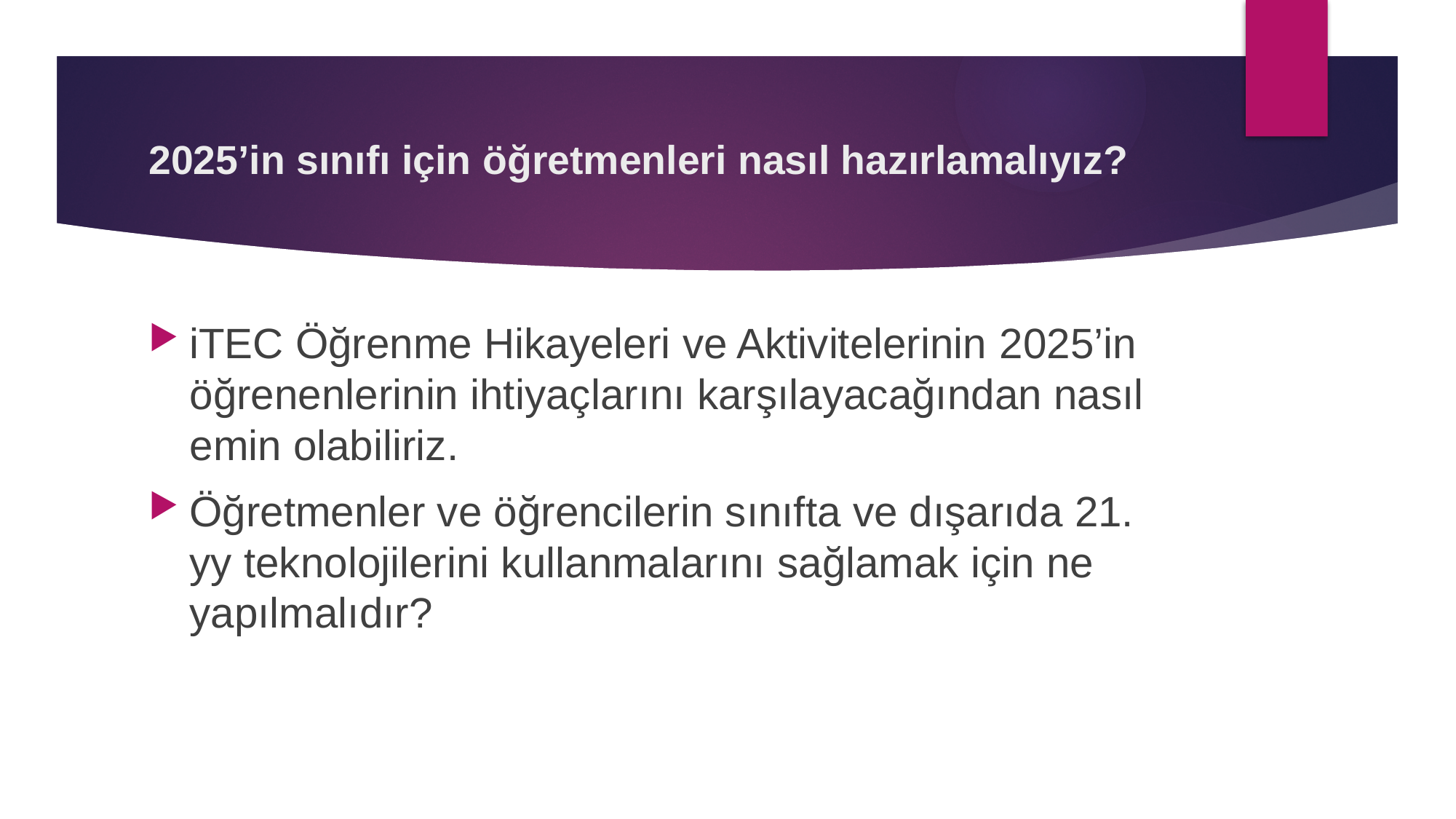

# 2025’in sınıfı için öğretmenleri nasıl hazırlamalıyız?
iTEC Öğrenme Hikayeleri ve Aktivitelerinin 2025’in öğrenenlerinin ihtiyaçlarını karşılayacağından nasıl emin olabiliriz.
Öğretmenler ve öğrencilerin sınıfta ve dışarıda 21. yy teknolojilerini kullanmalarını sağlamak için ne yapılmalıdır?